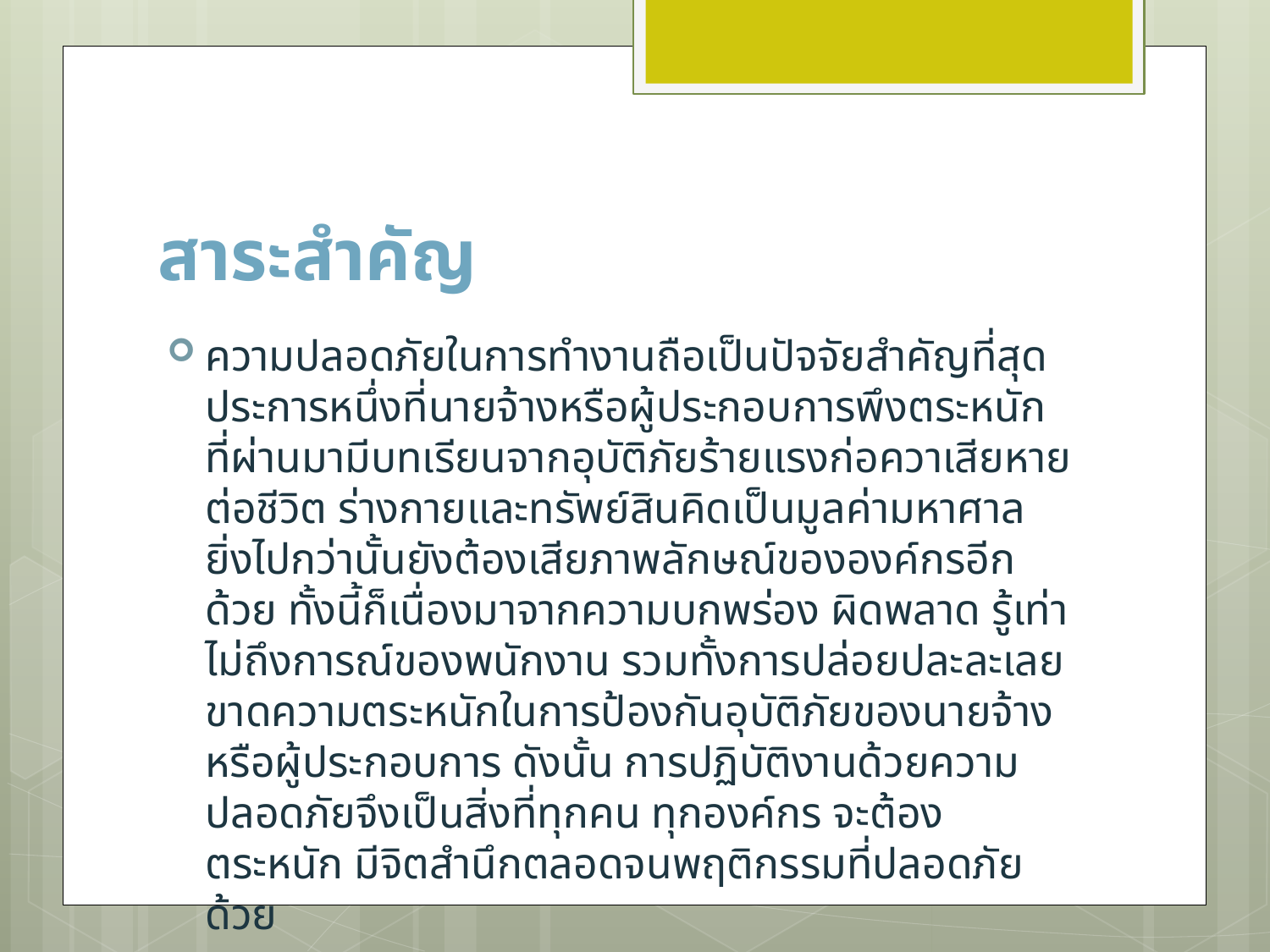

# สาระสำคัญ
ความปลอดภัยในการทำงานถือเป็นปัจจัยสำคัญที่สุดประการหนึ่งที่นายจ้างหรือผู้ประกอบการพึงตระหนัก ที่ผ่านมามีบทเรียนจากอุบัติภัยร้ายแรงก่อควาเสียหายต่อชีวิต ร่างกายและทรัพย์สินคิดเป็นมูลค่ามหาศาล ยิ่งไปกว่านั้นยังต้องเสียภาพลักษณ์ขององค์กรอีกด้วย ทั้งนี้ก็เนื่องมาจากความบกพร่อง ผิดพลาด รู้เท่าไม่ถึงการณ์ของพนักงาน รวมทั้งการปล่อยปละละเลย ขาดความตระหนักในการป้องกันอุบัติภัยของนายจ้างหรือผู้ประกอบการ ดังนั้น การปฏิบัติงานด้วยความปลอดภัยจึงเป็นสิ่งที่ทุกคน ทุกองค์กร จะต้องตระหนัก มีจิตสำนึกตลอดจนพฤติกรรมที่ปลอดภัยด้วย